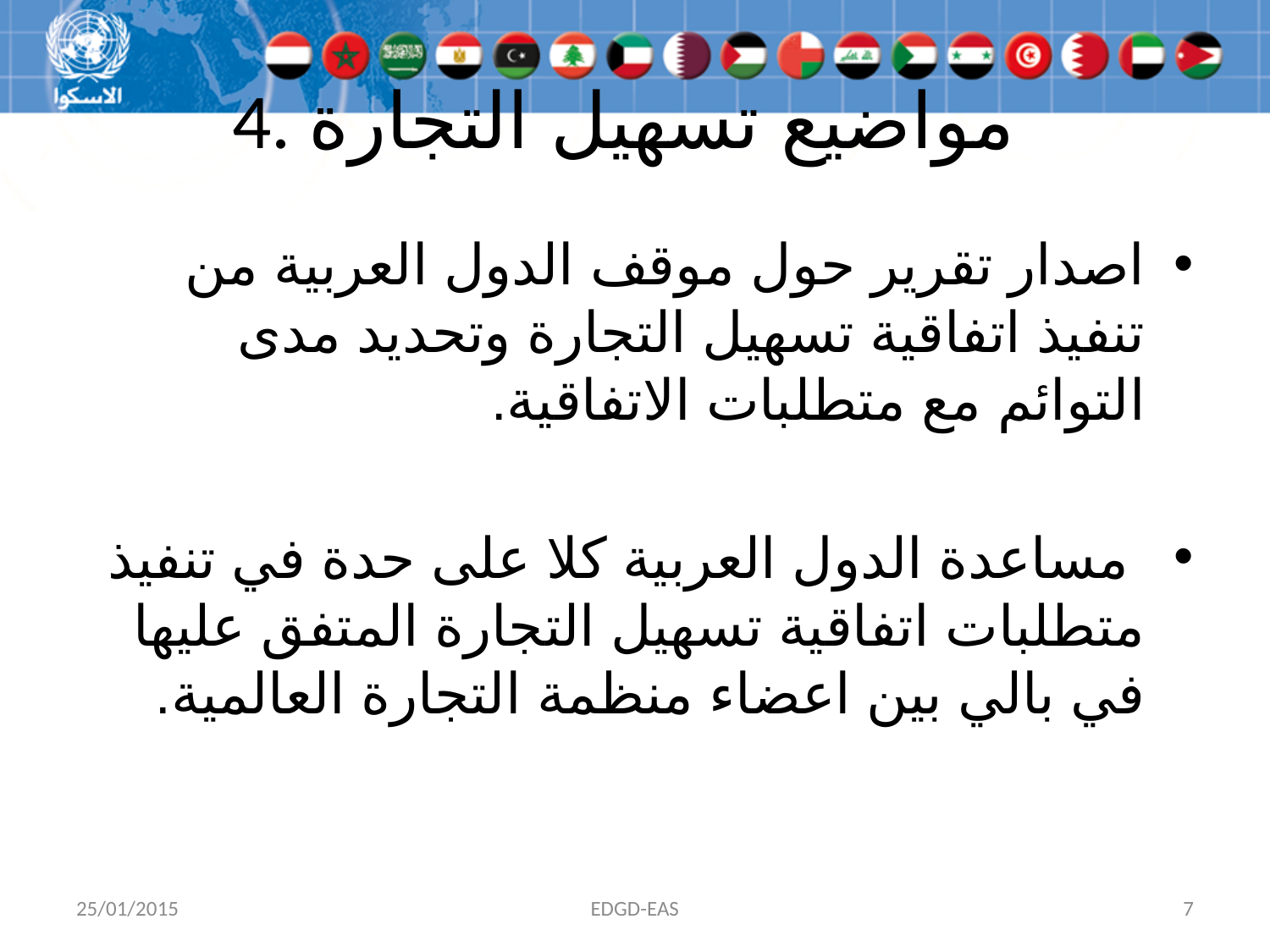

# 4. مواضيع تسهيل التجارة
اصدار تقرير حول موقف الدول العربية من تنفيذ اتفاقية تسهيل التجارة وتحديد مدى التوائم مع متطلبات الاتفاقية.

 مساعدة الدول العربية كلا على حدة في تنفيذ متطلبات اتفاقية تسهيل التجارة المتفق عليها في بالي بين اعضاء منظمة التجارة العالمية.

25/01/2015
EDGD-EAS
7